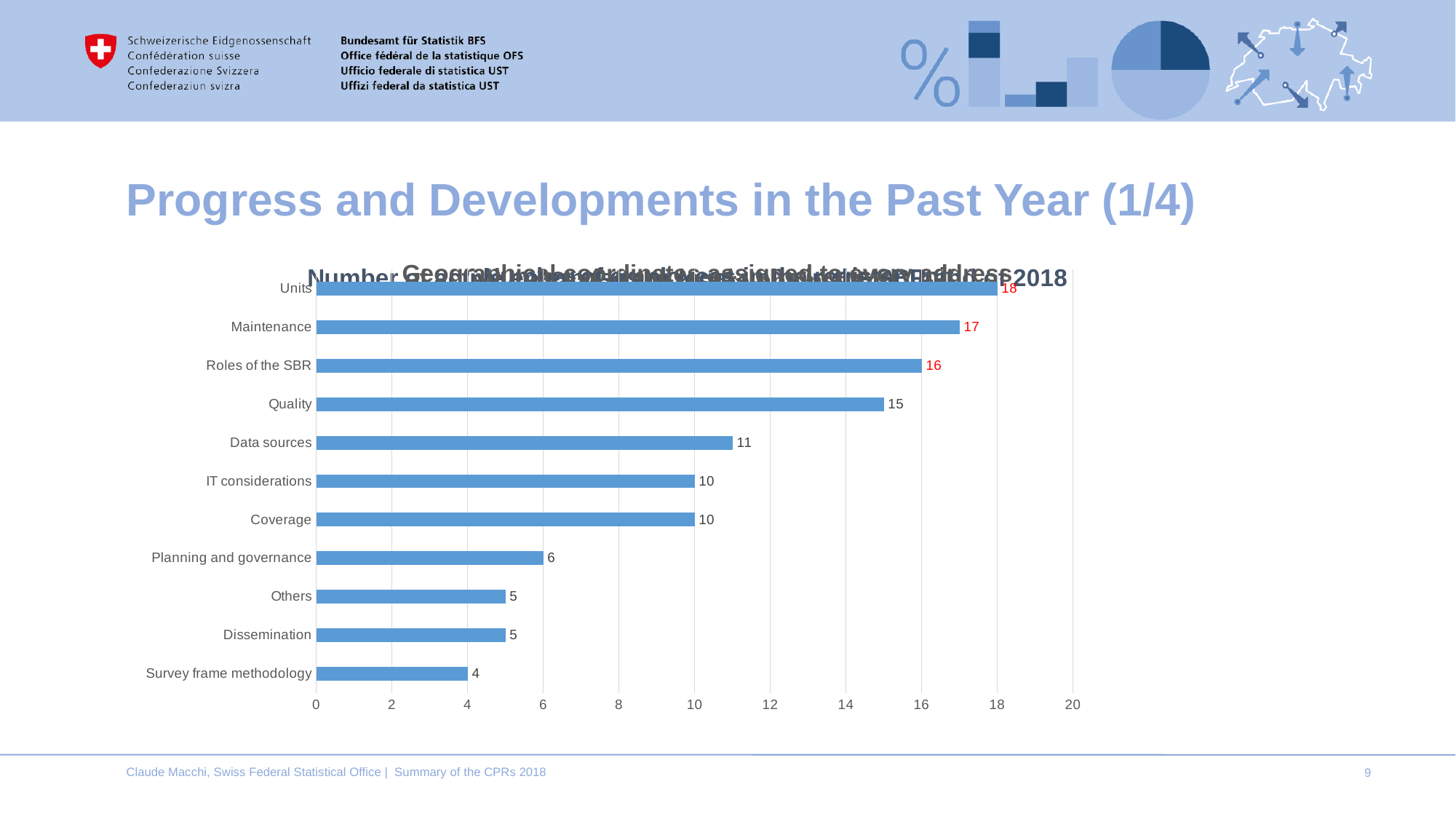

# Progress and Developments in the Past Year (1/4)

[unsupported chart]

[unsupported chart]

[unsupported chart]

[unsupported chart]

[unsupported chart]

### Chart

| Category |  |
|---|---|
| Survey frame methodology | 4.0 |
| Dissemination | 5.0 |
| Others | 5.0 |
| Planning and governance | 6.0 |
| Coverage | 10.0 |
| IT considerations | 10.0 |
| Data sources | 11.0 |
| Quality | 15.0 |
| Roles of the SBR | 16.0 |
| Maintenance | 17.0 |
| Units | 18.0 |
Claude Macchi, Swiss Federal Statistical Office |  Summary of the CPRs 2018
9